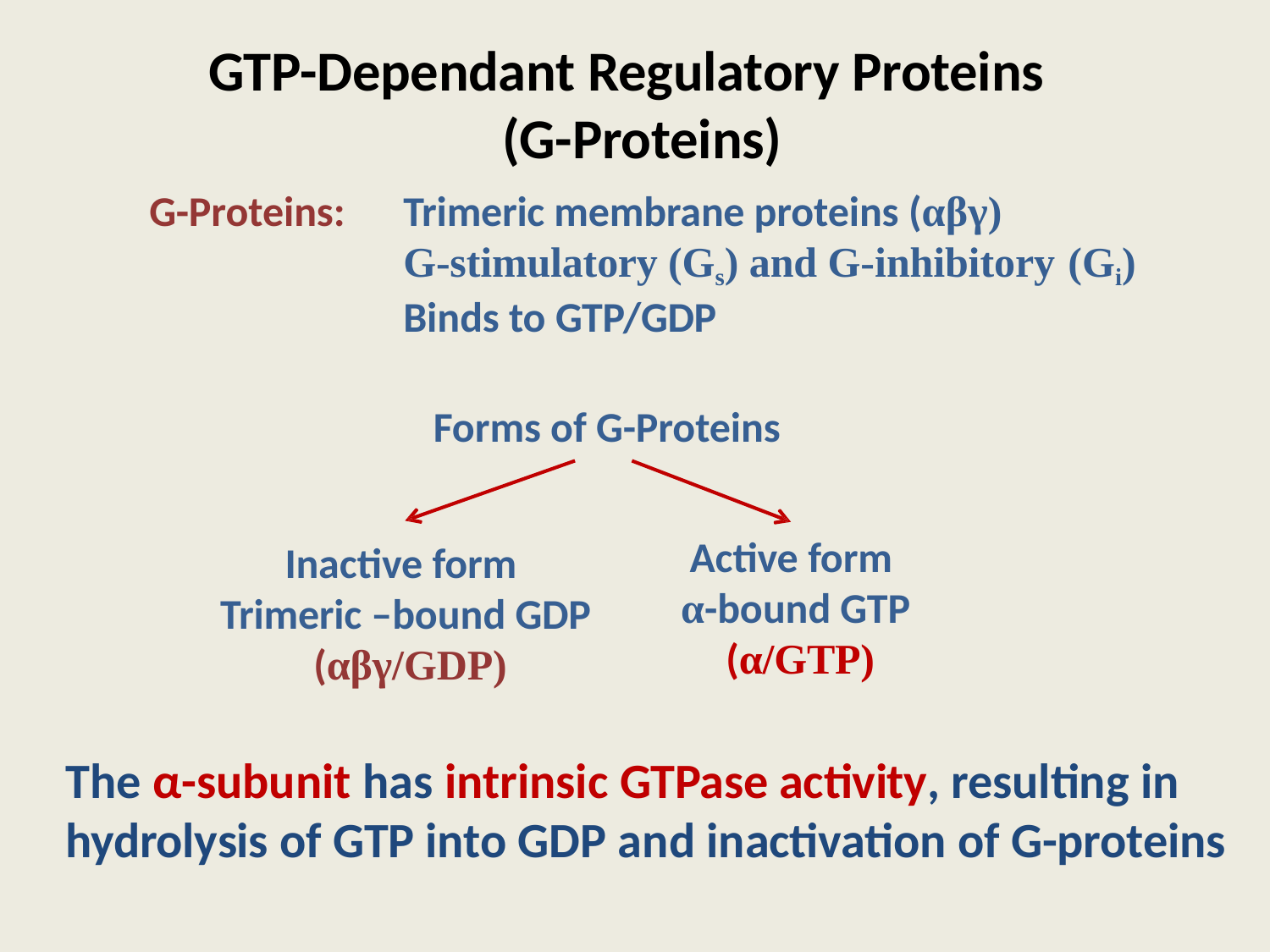

# GTP-Dependant Regulatory Proteins  (G-Proteins)
G-Proteins:
Trimeric membrane proteins (αβγ)
G-stimulatory (Gs) and G-inhibitory (Gi)
Binds to GTP/GDP
Forms of G-Proteins

Active form  α-bound GTP  (α/GTP)
Inactive form  Trimeric –bound GDP  (αβγ/GDP)
The α-subunit has intrinsic GTPase activity, resulting in  hydrolysis of GTP into GDP and inactivation of G-proteins